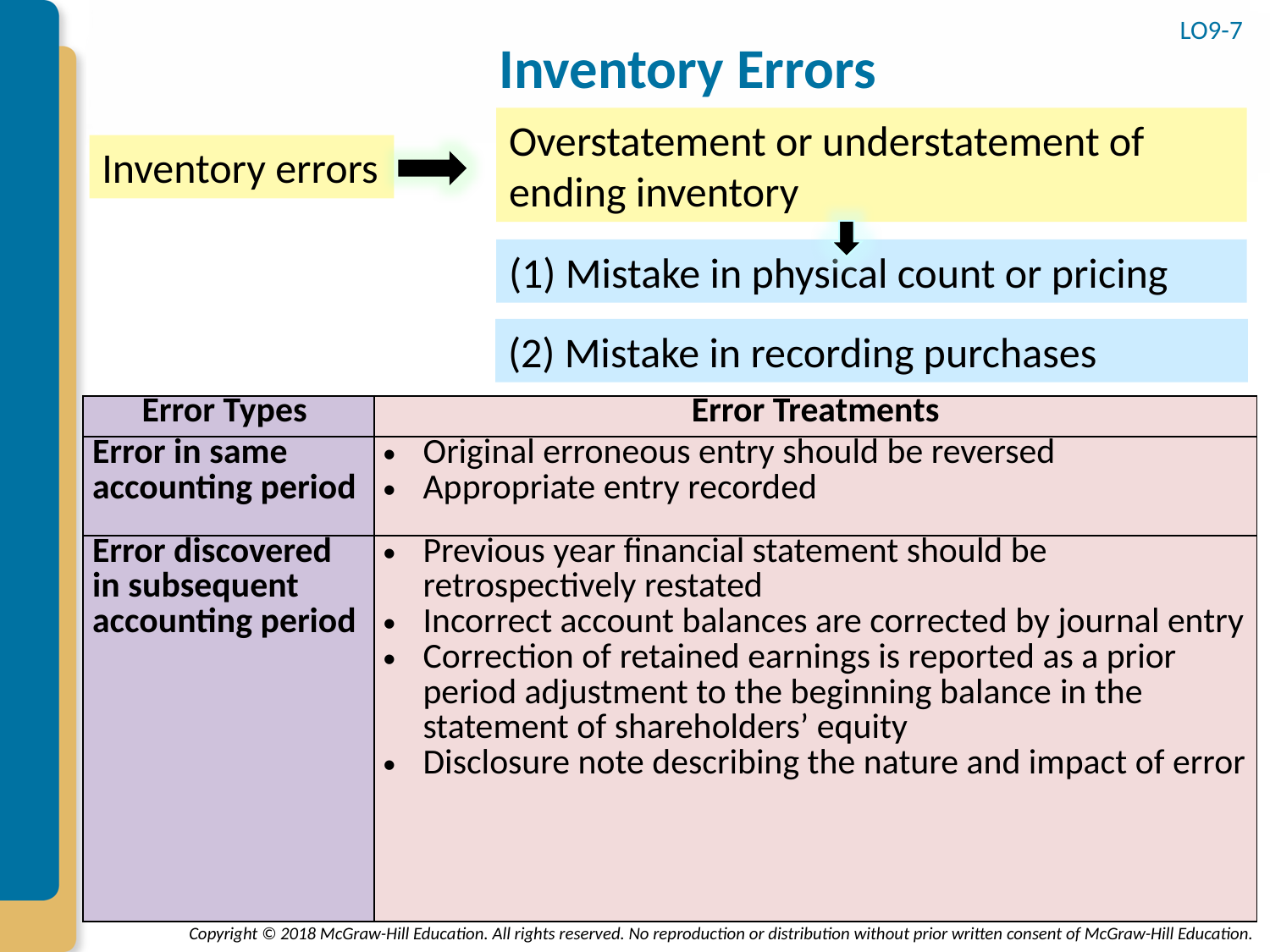

# Inventory Errors
LO9-7
Overstatement or understatement of ending inventory
Inventory errors

(1) Mistake in physical count or pricing
(2) Mistake in recording purchases
| Error Types | Error Treatments |
| --- | --- |
| Error in same accounting period | Original erroneous entry should be reversed Appropriate entry recorded |
| Error discovered in subsequent accounting period | Previous year financial statement should be retrospectively restated Incorrect account balances are corrected by journal entry Correction of retained earnings is reported as a prior period adjustment to the beginning balance in the statement of shareholders’ equity Disclosure note describing the nature and impact of error |